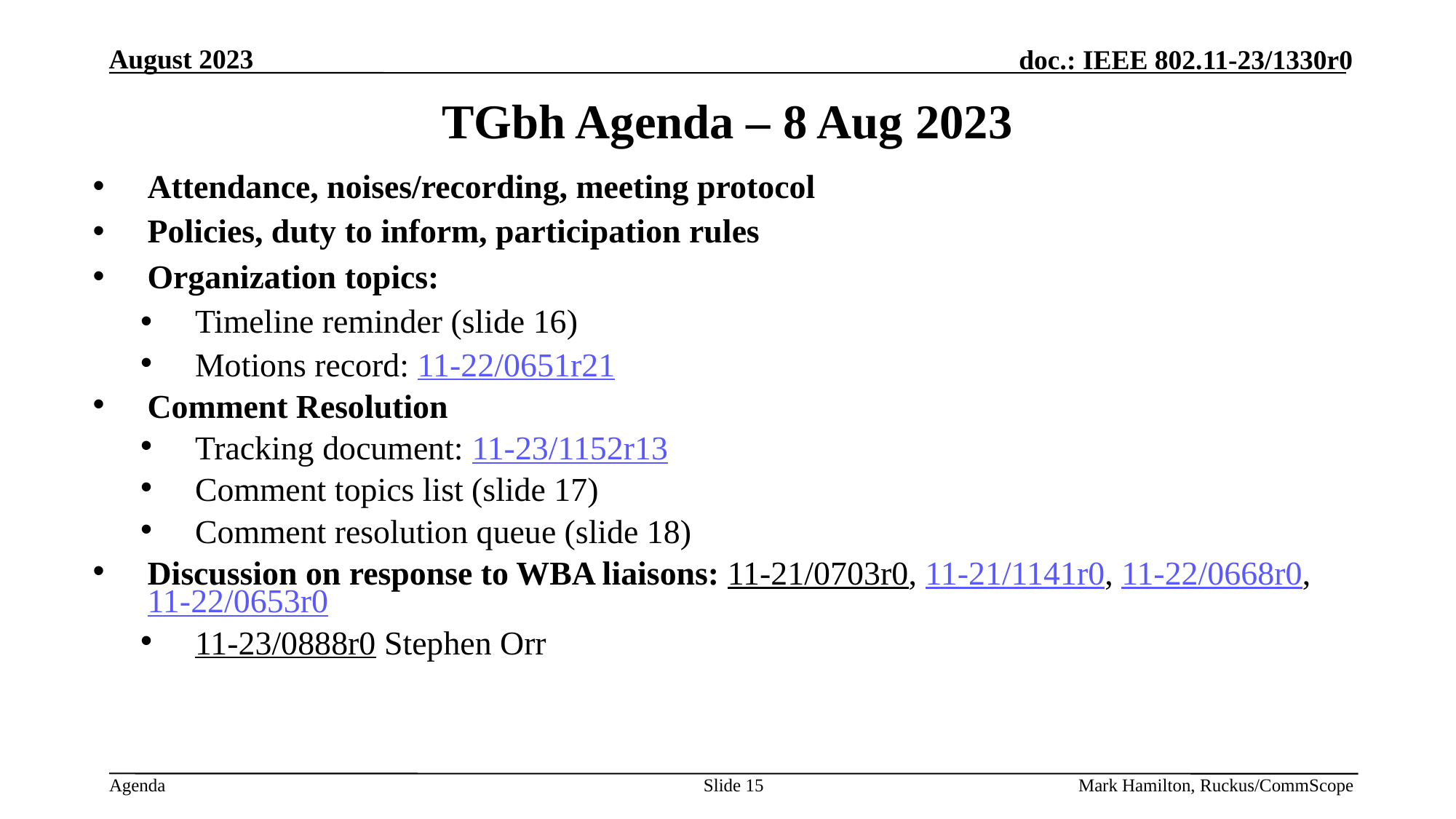

# TGbh Agenda – 8 Aug 2023
Attendance, noises/recording, meeting protocol
Policies, duty to inform, participation rules
Organization topics:
Timeline reminder (slide 16)
Motions record: 11-22/0651r21
Comment Resolution
Tracking document: 11-23/1152r13
Comment topics list (slide 17)
Comment resolution queue (slide 18)
Discussion on response to WBA liaisons: 11-21/0703r0, 11-21/1141r0, 11-22/0668r0, 11-22/0653r0
11-23/0888r0 Stephen Orr
Slide 15